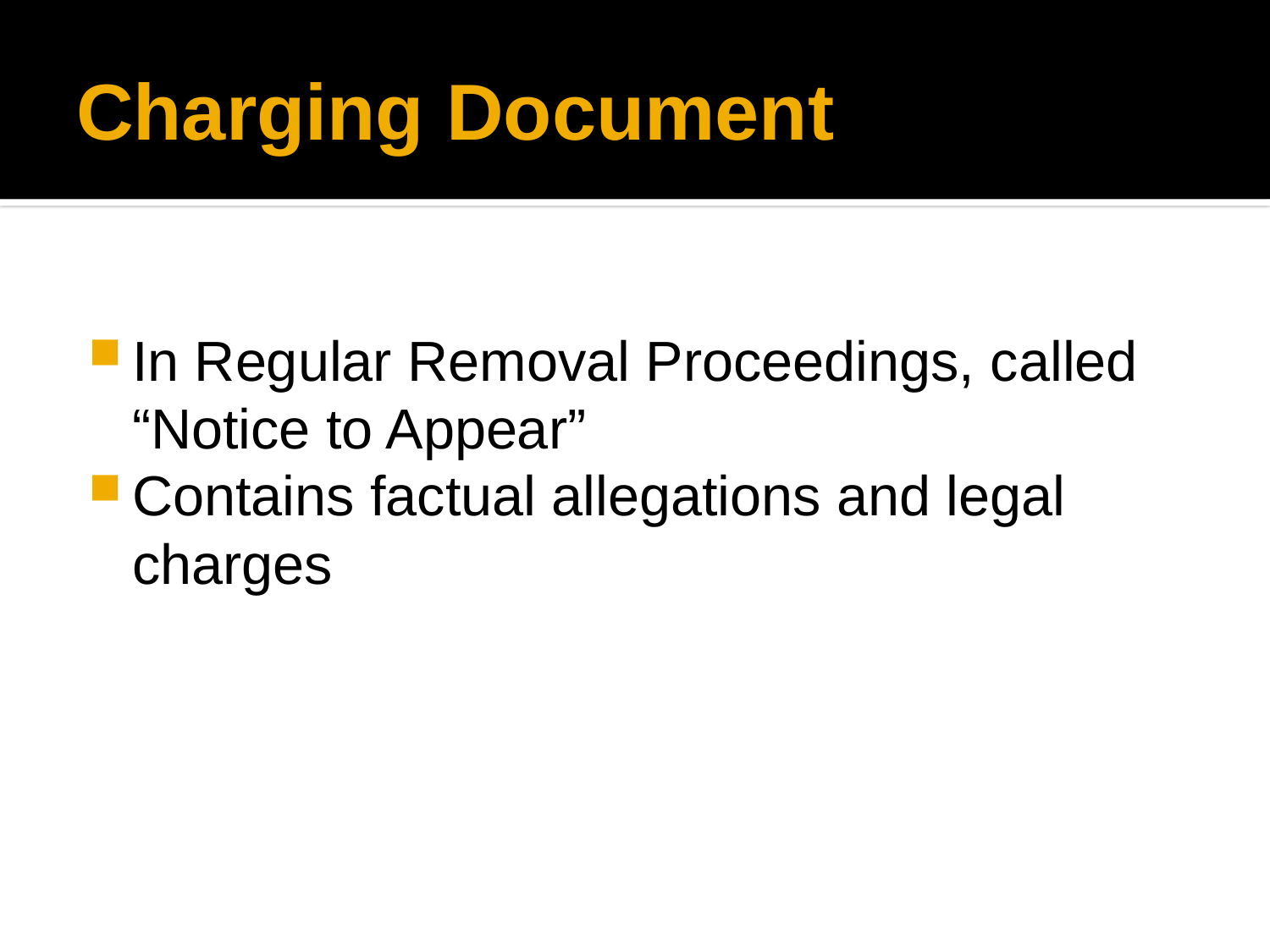

# Charging Document
In Regular Removal Proceedings, called “Notice to Appear”
Contains factual allegations and legal charges